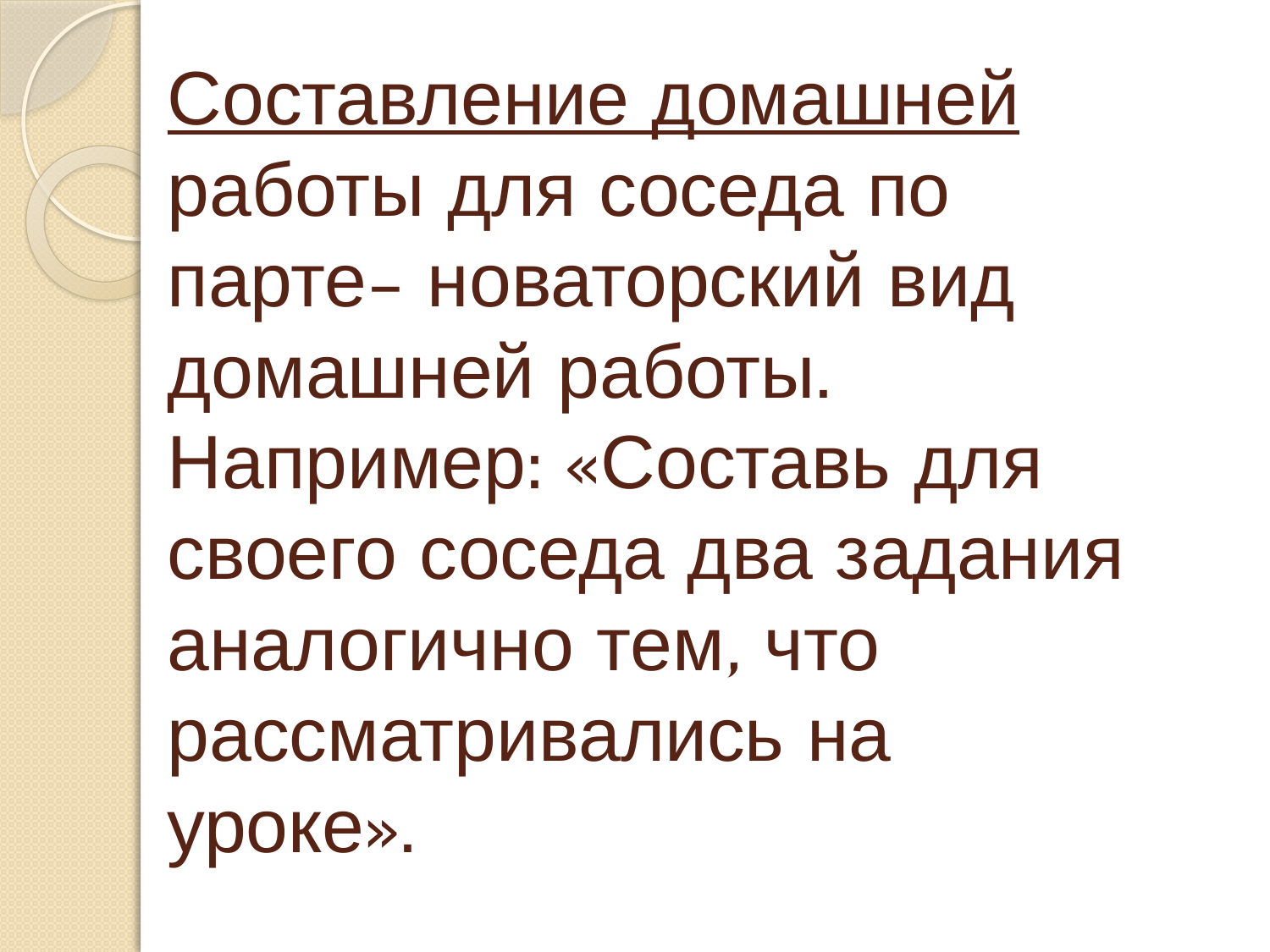

# Составление домашней работы для соседа по парте– новаторский вид домашней работы. Например: «Составь для своего соседа два задания аналогично тем, что рассматривались на уроке».